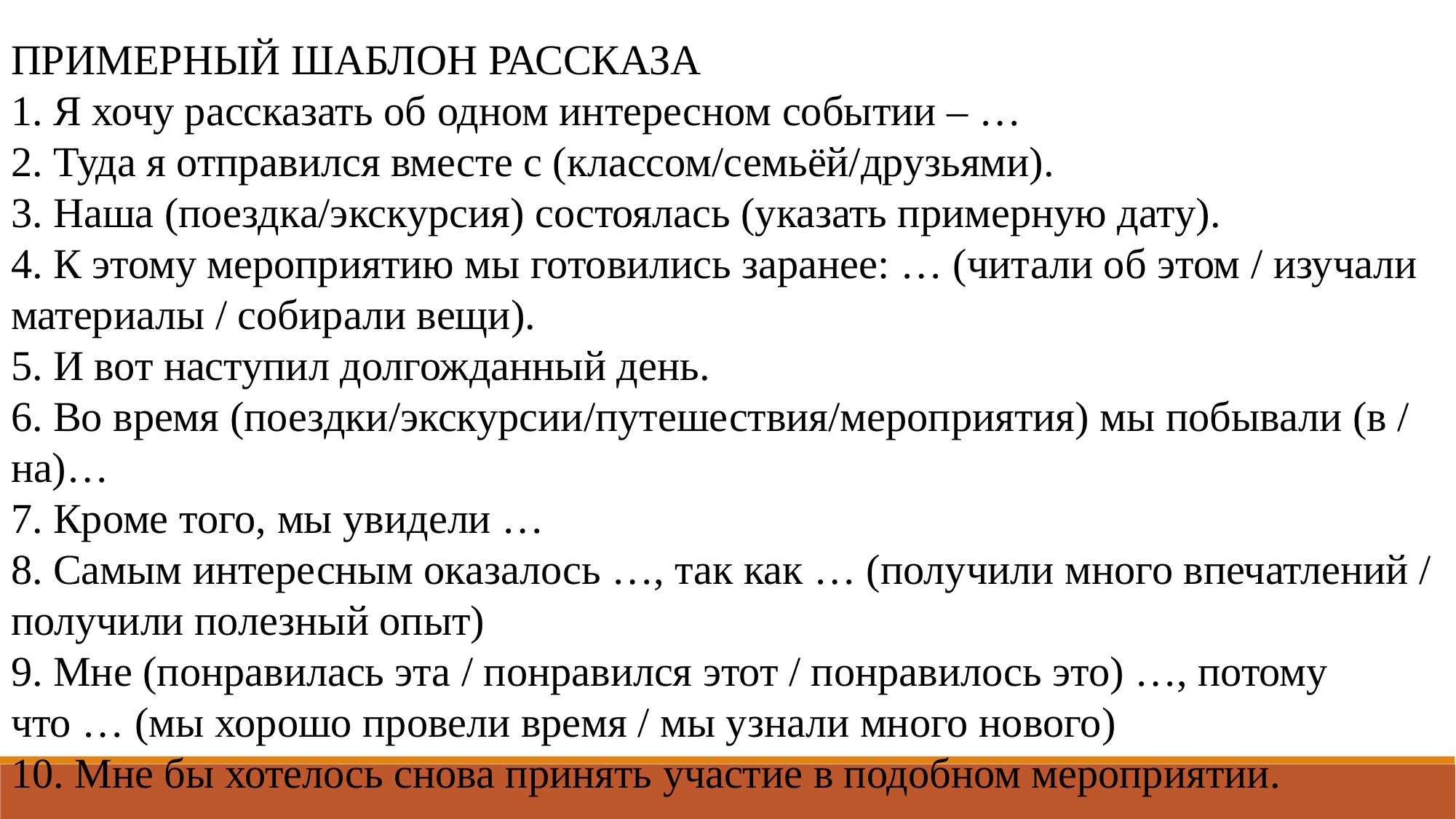

ПРИМЕРНЫЙ ШАБЛОН РАССКАЗА
1. Я хочу рассказать об одном интересном событии – …
2. Туда я отправился вместе с (классом/семьёй/друзьями).
3. Наша (поездка/экскурсия) состоялась (указать примерную дату).
4. К этому мероприятию мы готовились заранее: … (читали об этом / изучали материалы / собирали вещи).
5. И вот наступил долгожданный день.
6. Во время (поездки/экскурсии/путешествия/мероприятия) мы побывали (в / на)…
7. Кроме того, мы увидели …
8. Самым интересным оказалось …, так как … (получили много впечатлений / получили полезный опыт)
9. Мне (понравилась эта / понравился этот / понравилось это) …, потому что … (мы хорошо провели время / мы узнали много нового)
10. Мне бы хотелось снова принять участие в подобном мероприятии.